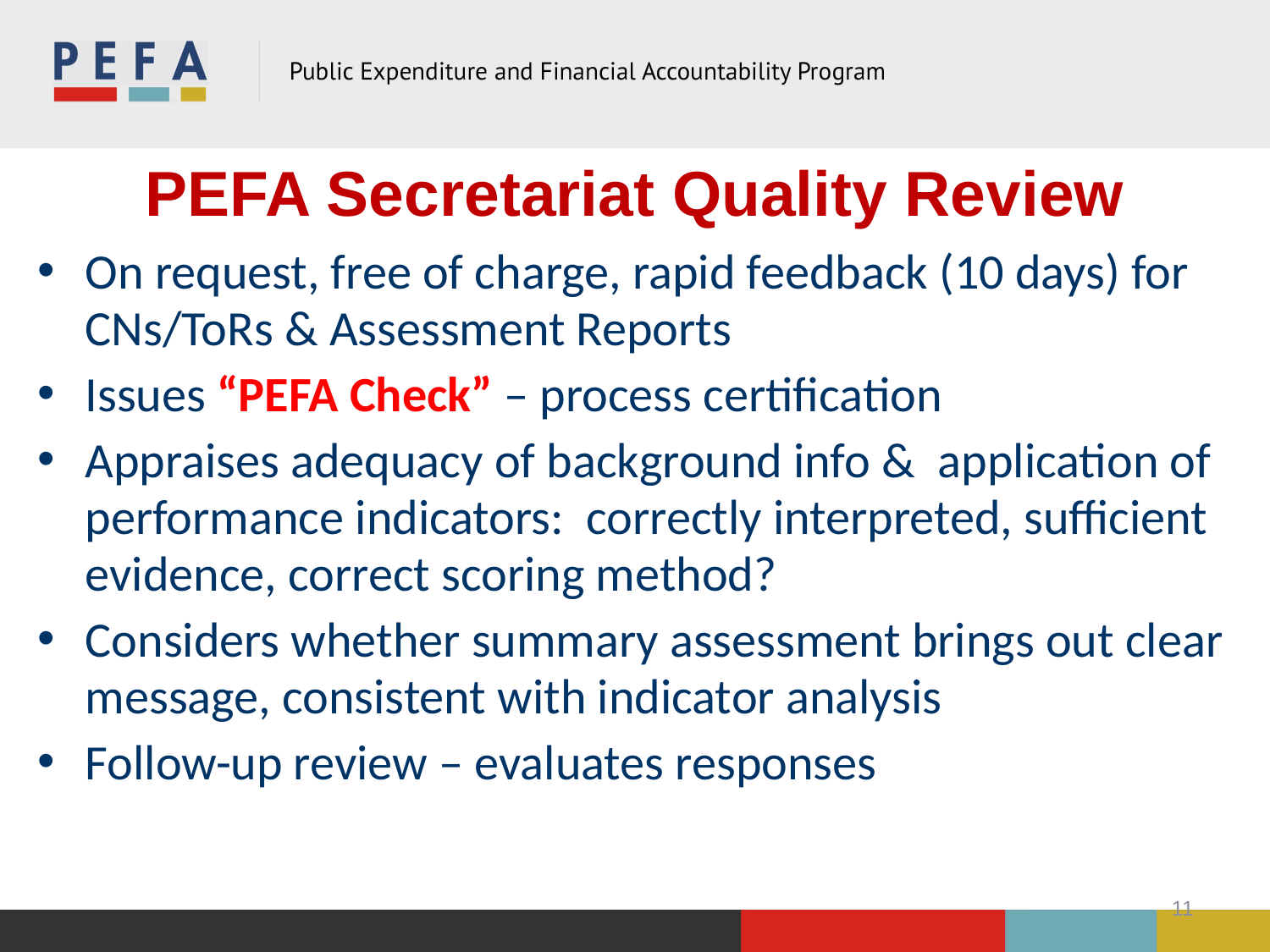

# PEFA Secretariat Quality Review
On request, free of charge, rapid feedback (10 days) for CNs/ToRs & Assessment Reports
Issues “PEFA Check” – process certification
Appraises adequacy of background info &  application of performance indicators:  correctly interpreted, sufficient evidence, correct scoring method?
Considers whether summary assessment brings out clear message, consistent with indicator analysis
Follow-up review – evaluates responses
11